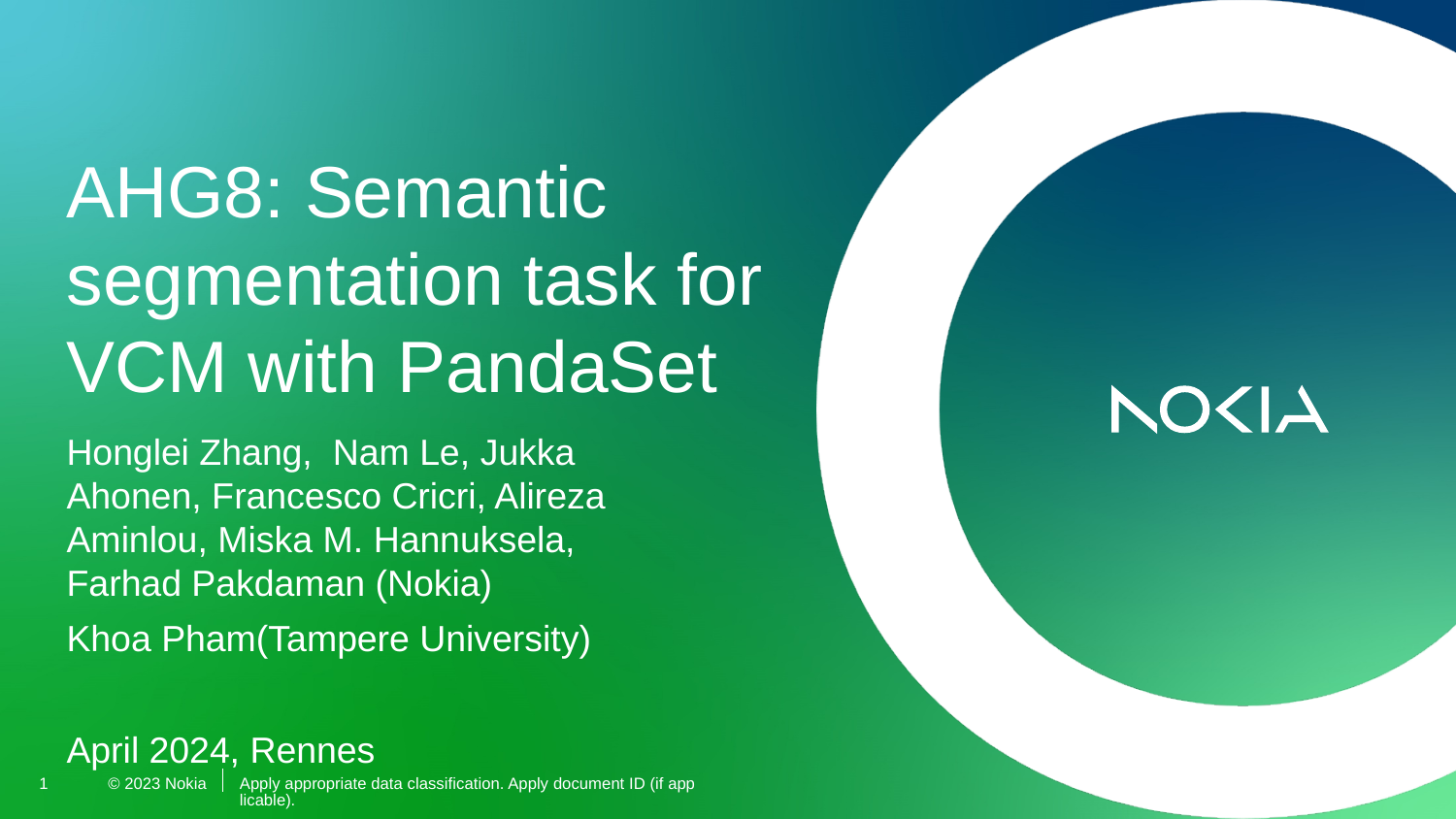

# AHG8: Semantic segmentation task for VCM with PandaSet
Honglei Zhang,  Nam Le, Jukka Ahonen, Francesco Cricri, Alireza Aminlou, Miska M. Hannuksela, Farhad Pakdaman (Nokia)
Khoa Pham(Tampere University)

April 2024, Rennes
Apply appropriate data classification. Apply document ID (if applicable).